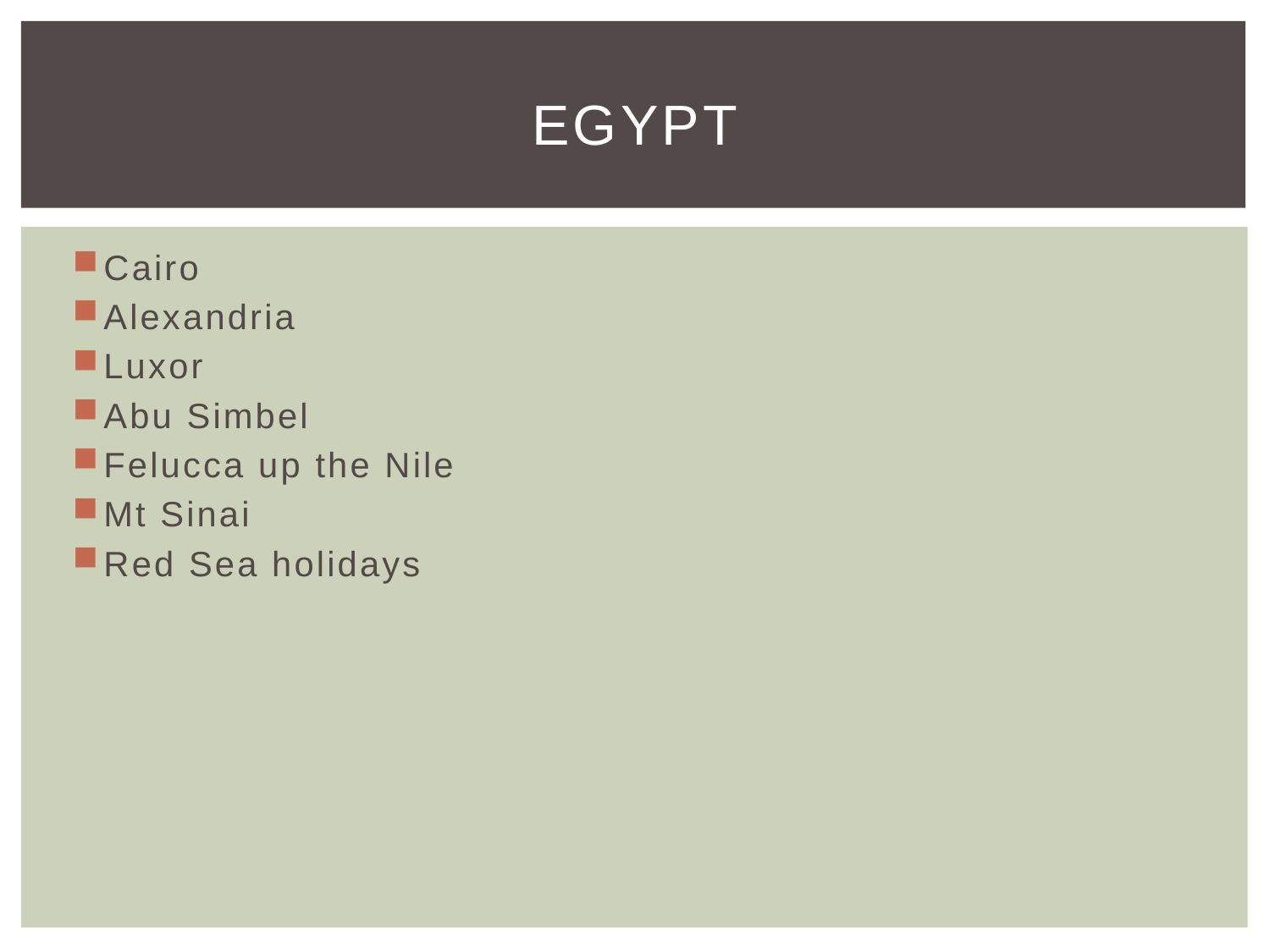

# egypt
Cairo
Alexandria
Luxor
Abu Simbel
Felucca up the Nile
Mt Sinai
Red Sea holidays